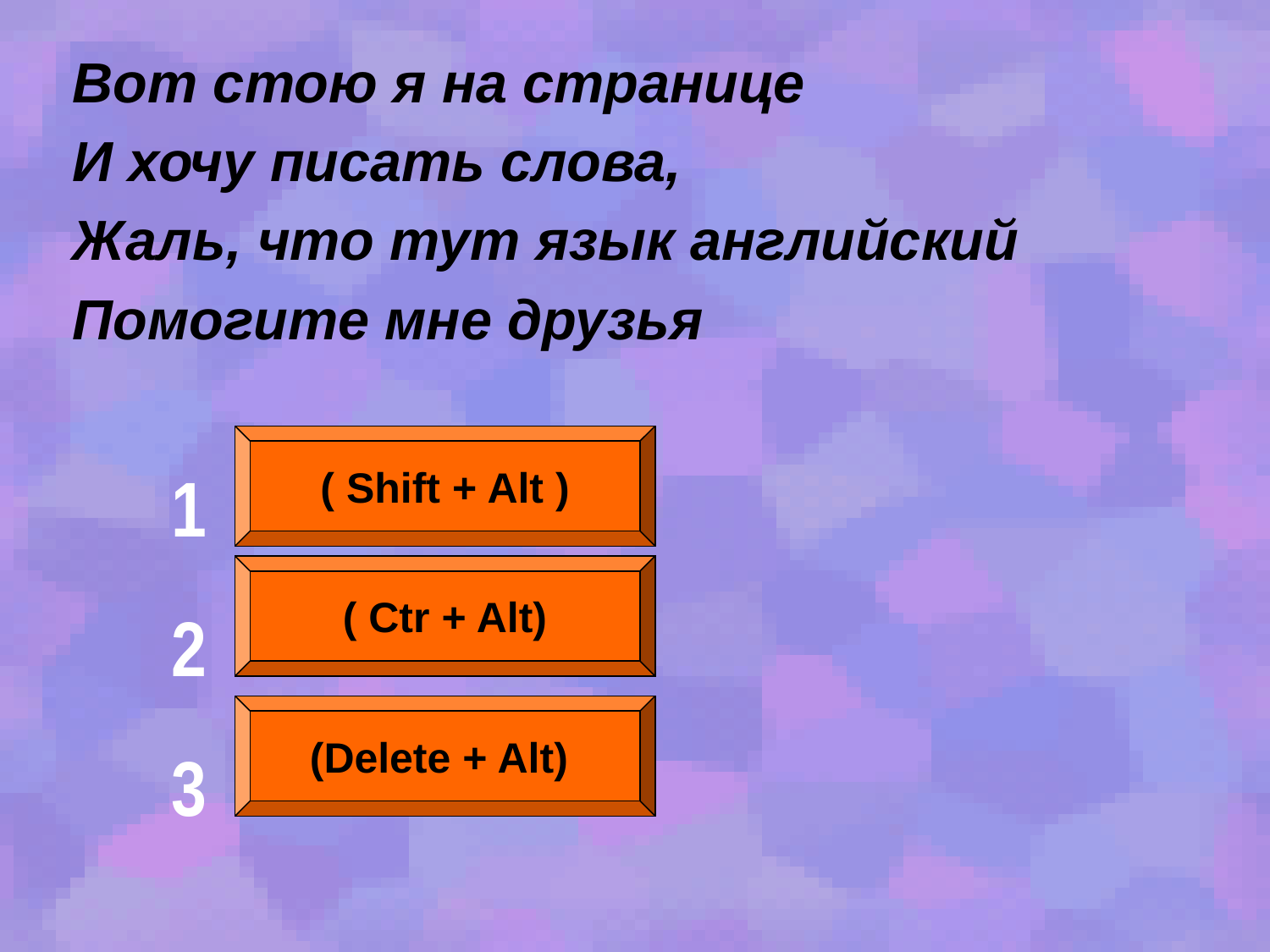

Вот стою я на странице
И хочу писать слова,
Жаль, что тут язык английский
Помогите мне друзья
1
2
3
( Shift + Alt )
( Ctr + Alt)
(Delete + Alt)